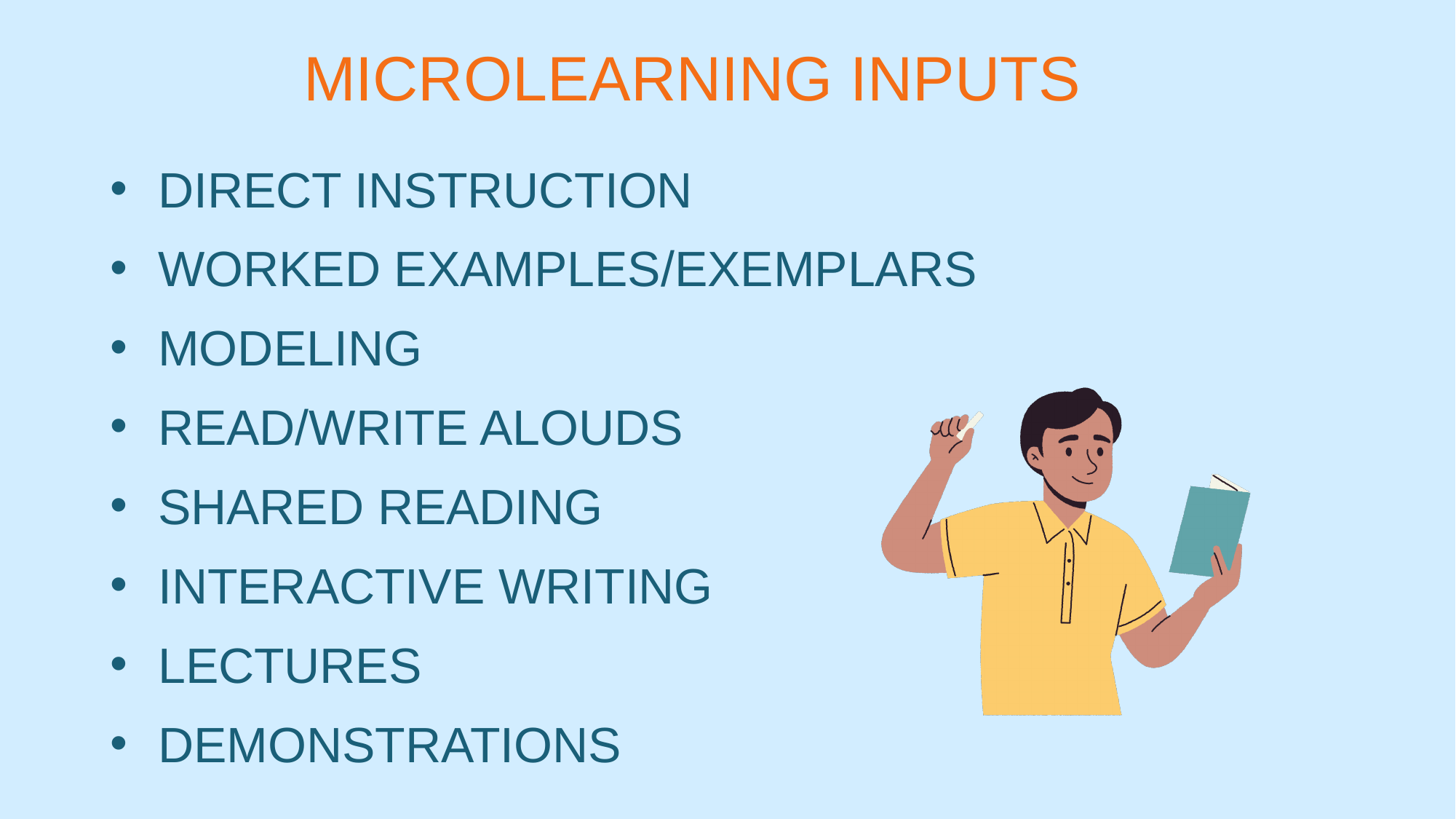

MICROLEARNING INPUTS
DIRECT INSTRUCTION
WORKED EXAMPLES/EXEMPLARS
MODELING
READ/WRITE ALOUDS
SHARED READING
INTERACTIVE WRITING
LECTURES
DEMONSTRATIONS